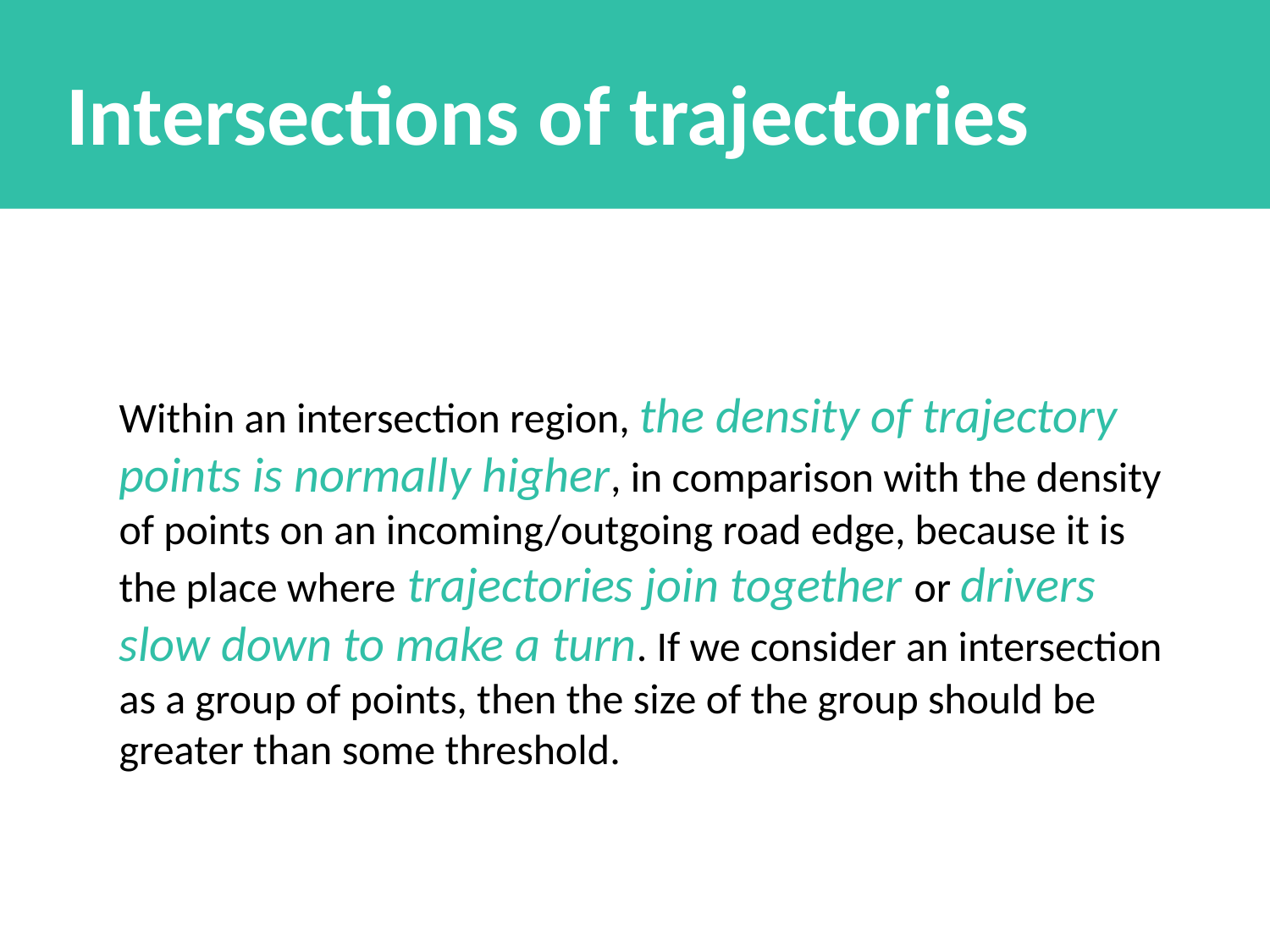

Intersections of trajectories
Within an intersection region, the density of trajectory points is normally higher, in comparison with the density of points on an incoming/outgoing road edge, because it is the place where trajectories join together or drivers slow down to make a turn. If we consider an intersection as a group of points, then the size of the group should be greater than some threshold.